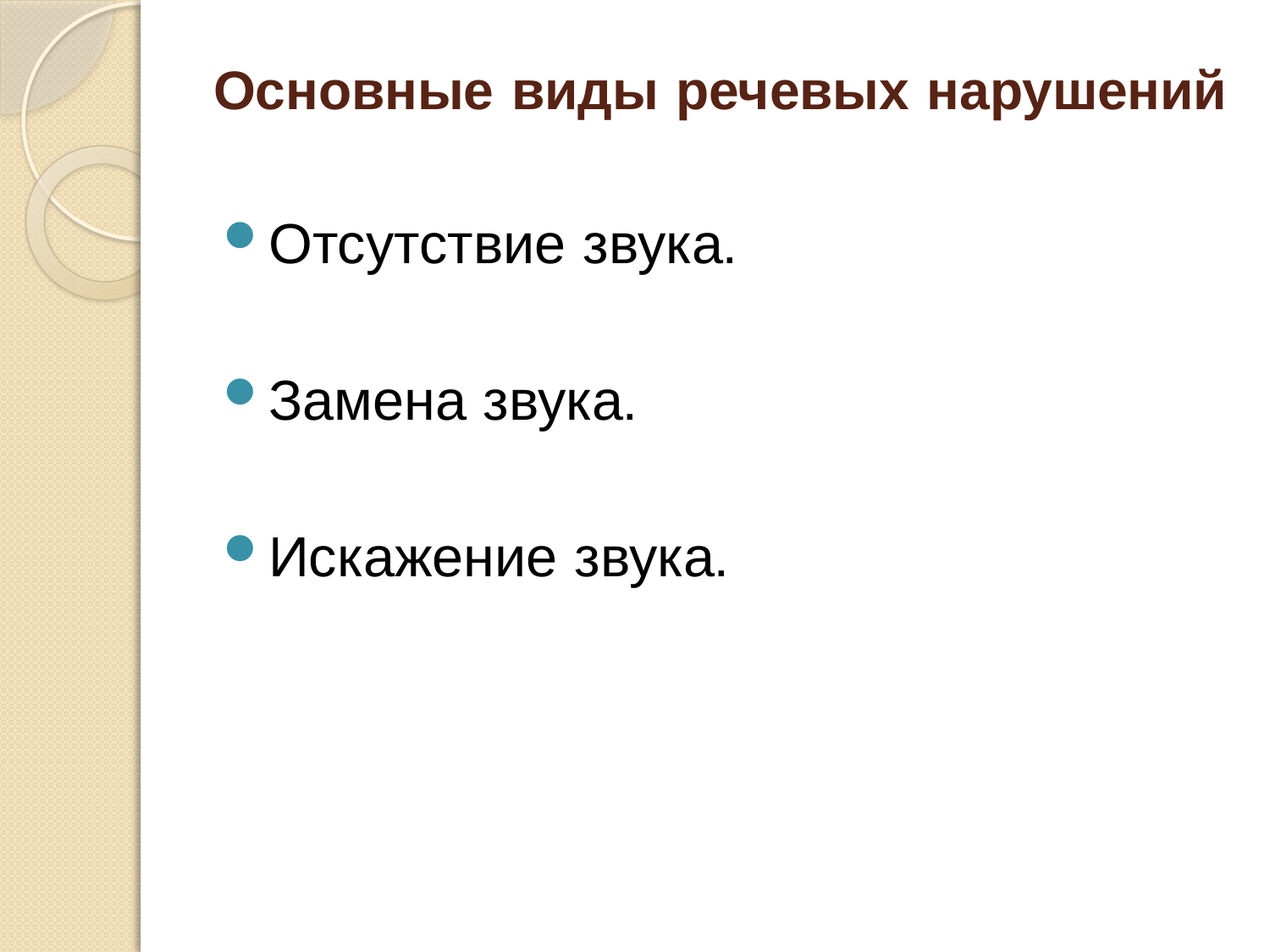

# Основные виды речевых нарушений
Отсутствие звука.

Замена звука.

Искажение звука.